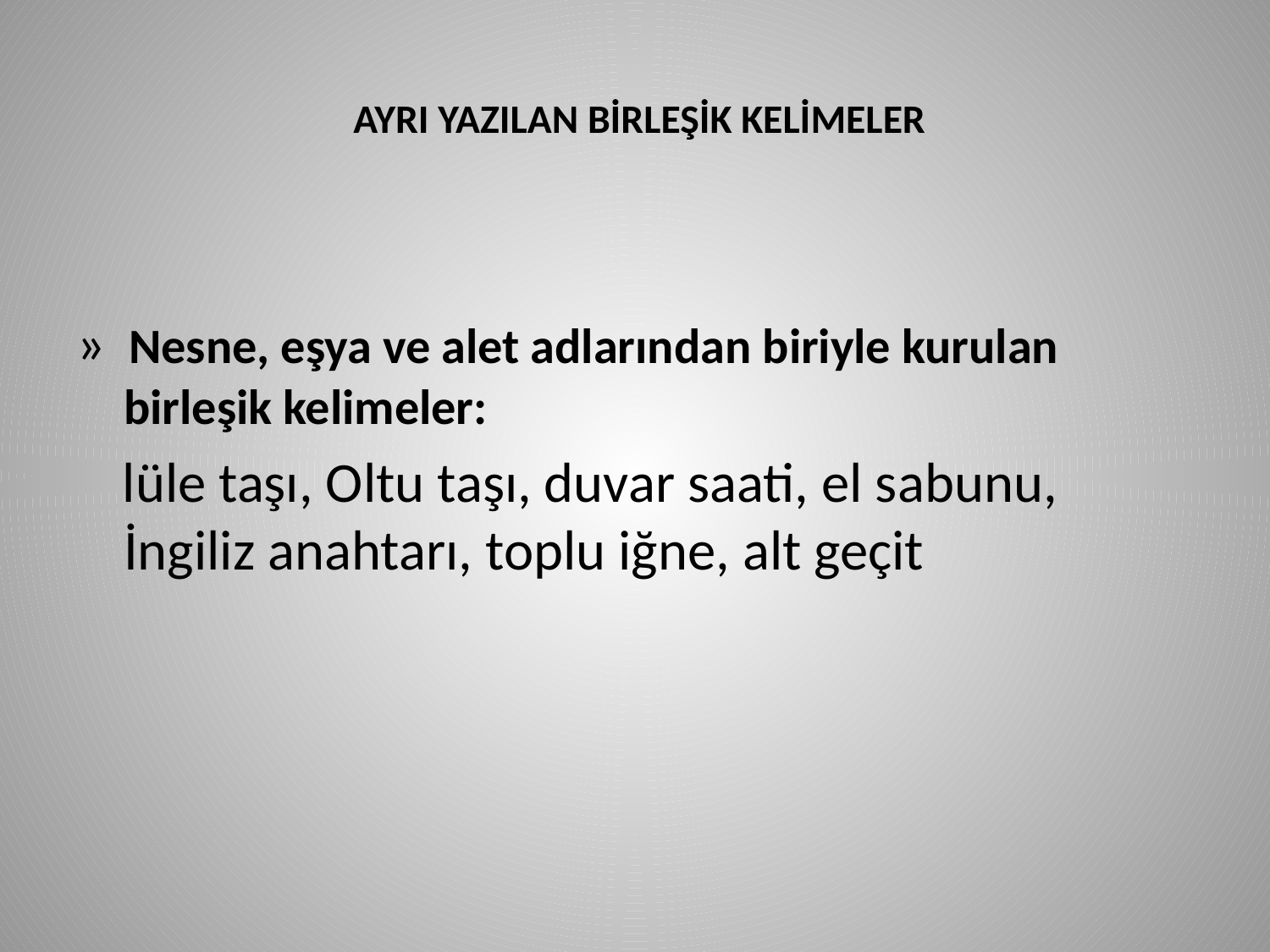

# AYRI YAZILAN BİRLEŞİK KELİMELER

»  Nesne, eşya ve alet adlarından biriyle kurulan birleşik kelimeler:
    lüle taşı, Oltu taşı, duvar saati, el sabunu, İngiliz anahtarı, toplu iğne, alt geçit